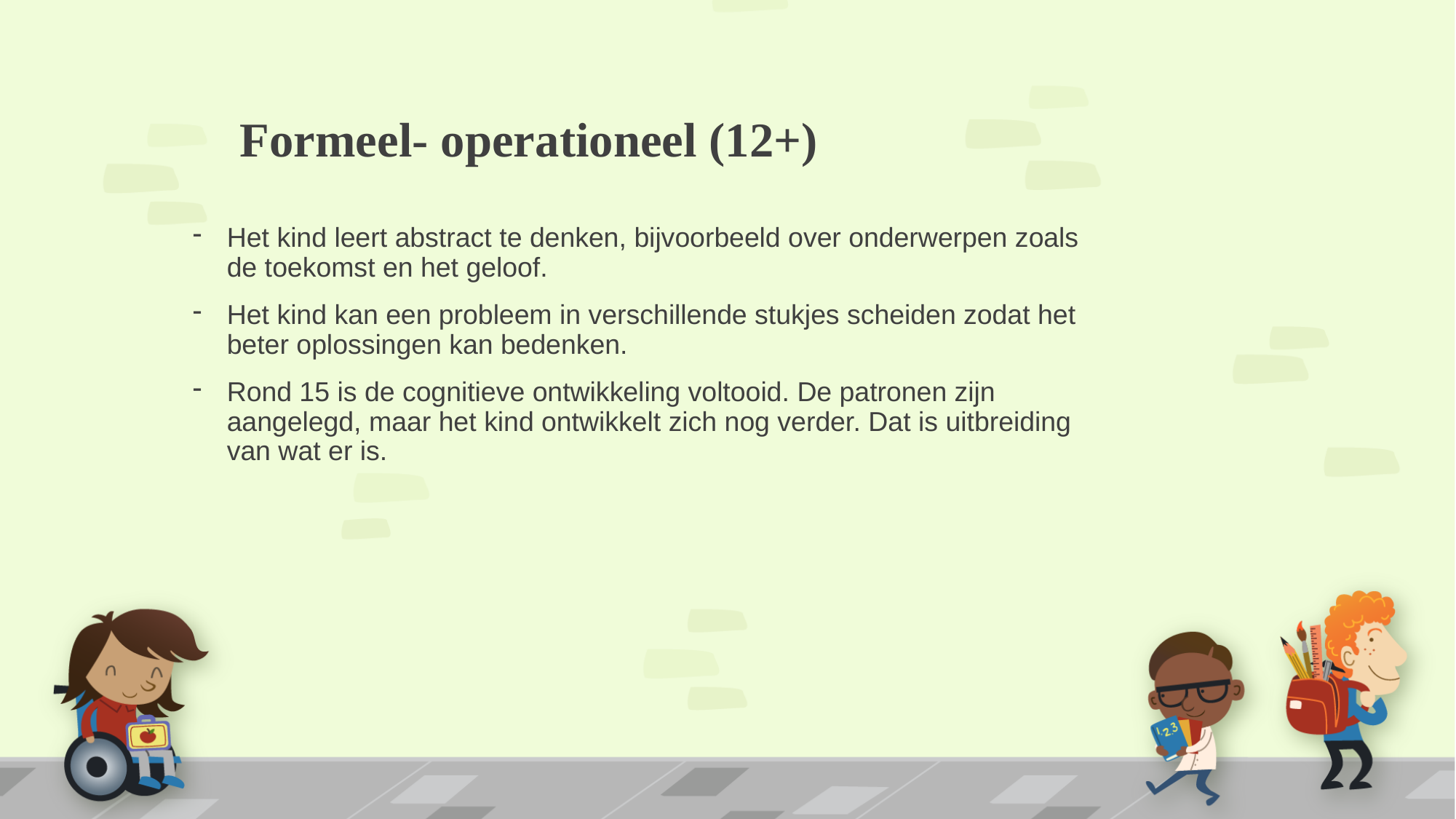

# Formeel- operationeel (12+)
Het kind leert abstract te denken, bijvoorbeeld over onderwerpen zoals de toekomst en het geloof.
Het kind kan een probleem in verschillende stukjes scheiden zodat het beter oplossingen kan bedenken.
Rond 15 is de cognitieve ontwikkeling voltooid. De patronen zijn aangelegd, maar het kind ontwikkelt zich nog verder. Dat is uitbreiding van wat er is.